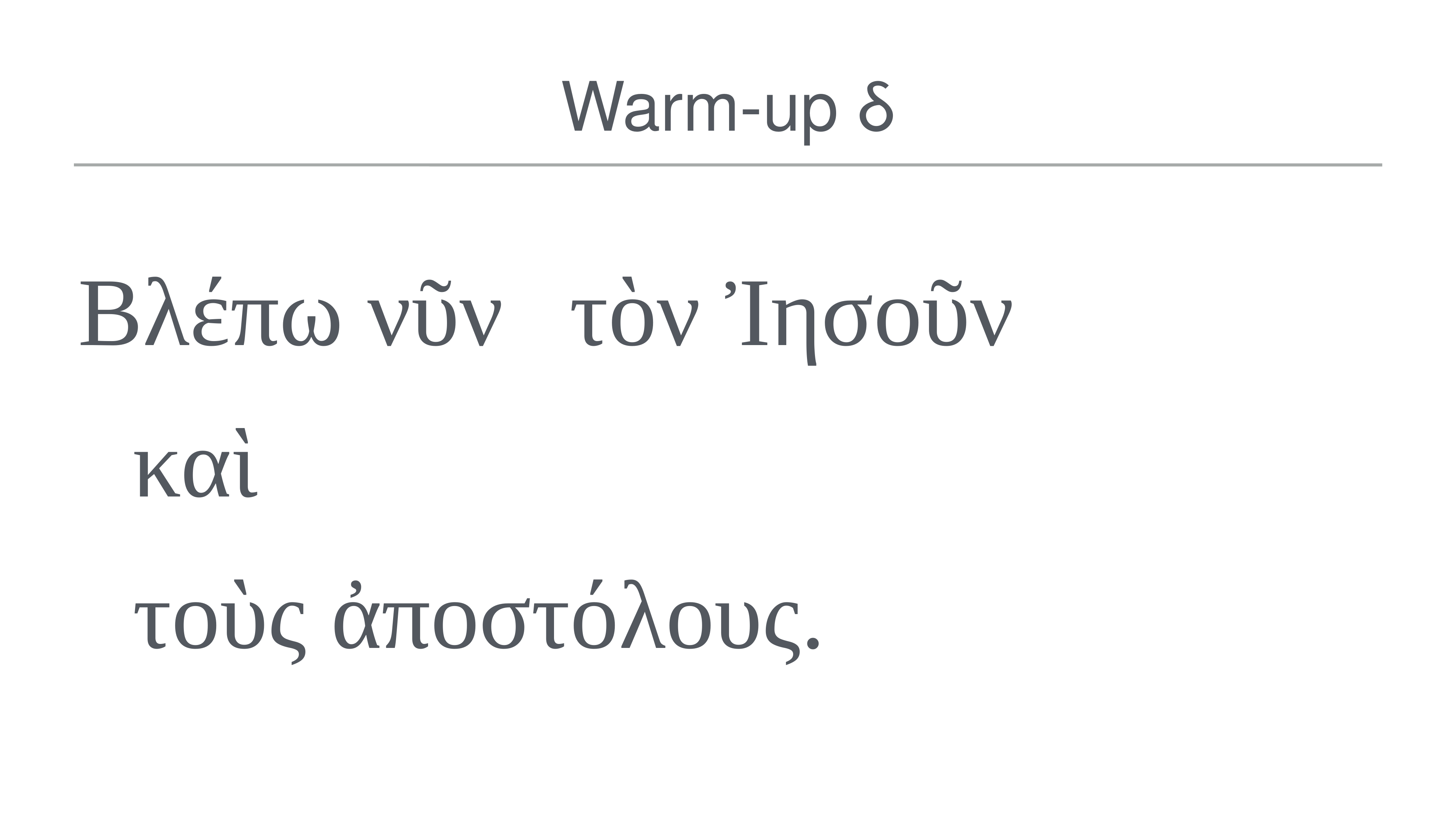

# Warm-up δ
Βλέπω νῦν 	τὸν Ἰησοῦν
	καὶ
	τοὺς ἀποστόλους.